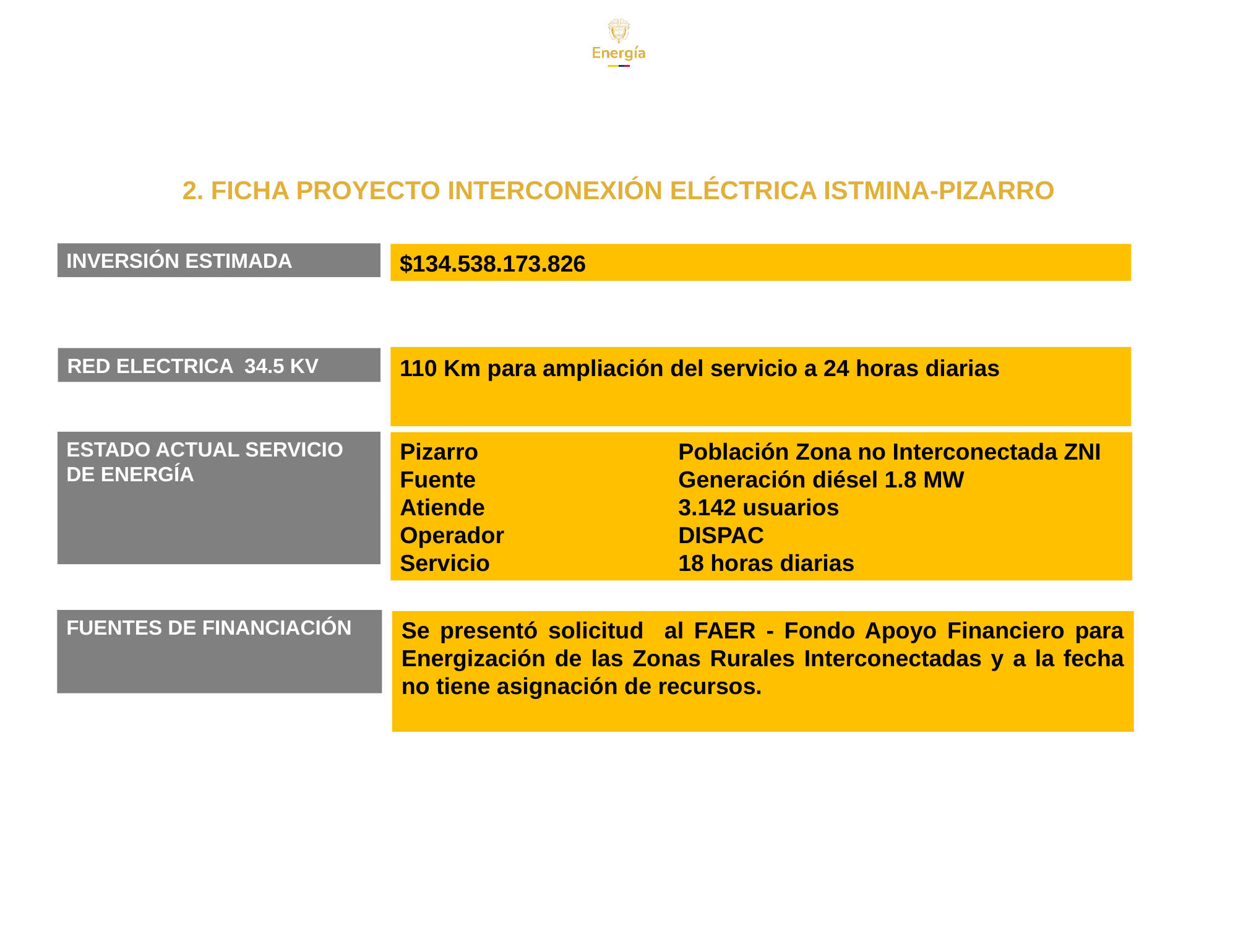

2. FICHA PROYECTO INTERCONEXIÓN ELÉCTRICA ISTMINA-PIZARRO
INVERSIÓN ESTIMADA
$134.538.173.826
110 Km para ampliación del servicio a 24 horas diarias

RED ELECTRICA  34.5 KV
ESTADO ACTUAL SERVICIO DE ENERGÍA

Pizarro			Población Zona no Interconectada ZNI
Fuente			Generación diésel 1.8 MW
Atiende			3.142 usuarios
Operador		DISPAC
Servicio			18 horas diarias
FUENTES DE FINANCIACIÓN

Se presentó solicitud  al FAER - Fondo Apoyo Financiero para Energización de las Zonas Rurales Interconectadas y a la fecha no tiene asignación de recursos.